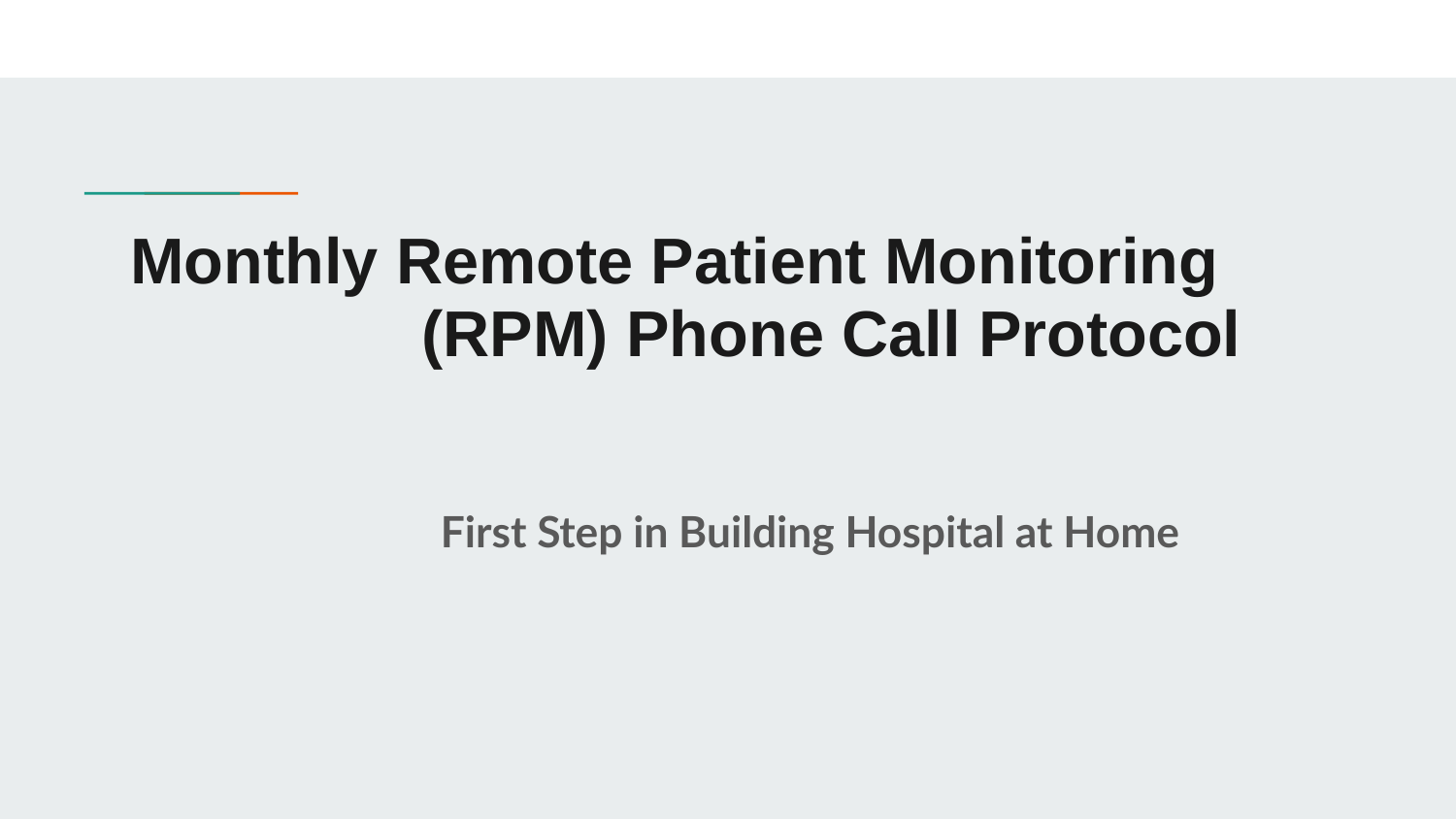

# Monthly Remote Patient Monitoring
(RPM) Phone Call Protocol
First Step in Building Hospital at Home